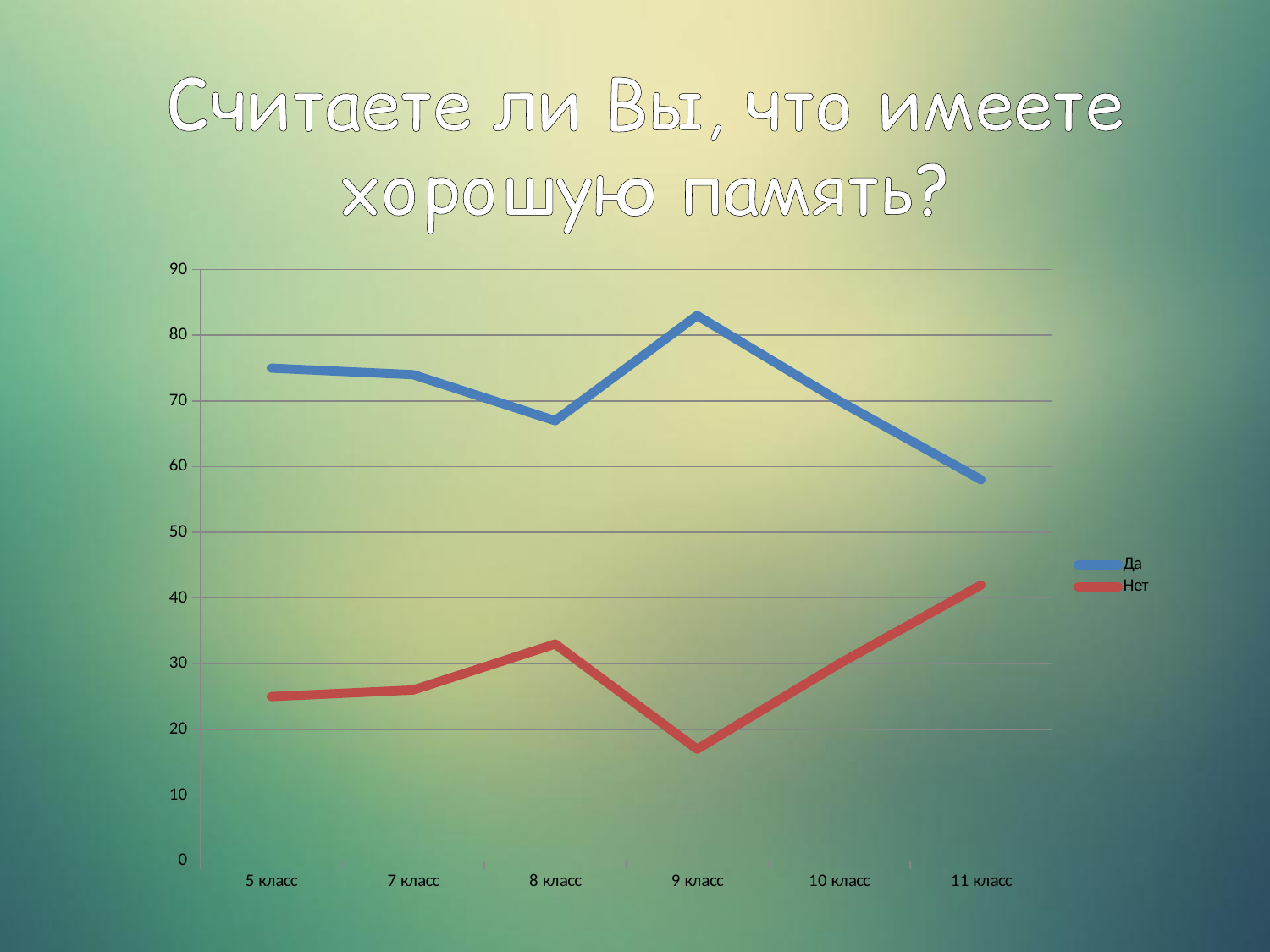

Считаете ли Вы, что имеете хорошую память?

### Chart

| Category | Да | Нет |
|---|---|---|
| 5 класс | 75.0 | 25.0 |
| 7 класс | 74.0 | 26.0 |
| 8 класс | 67.0 | 33.0 |
| 9 класс | 83.0 | 17.0 |
| 10 класс | 70.0 | 30.0 |
| 11 класс | 58.0 | 42.0 |